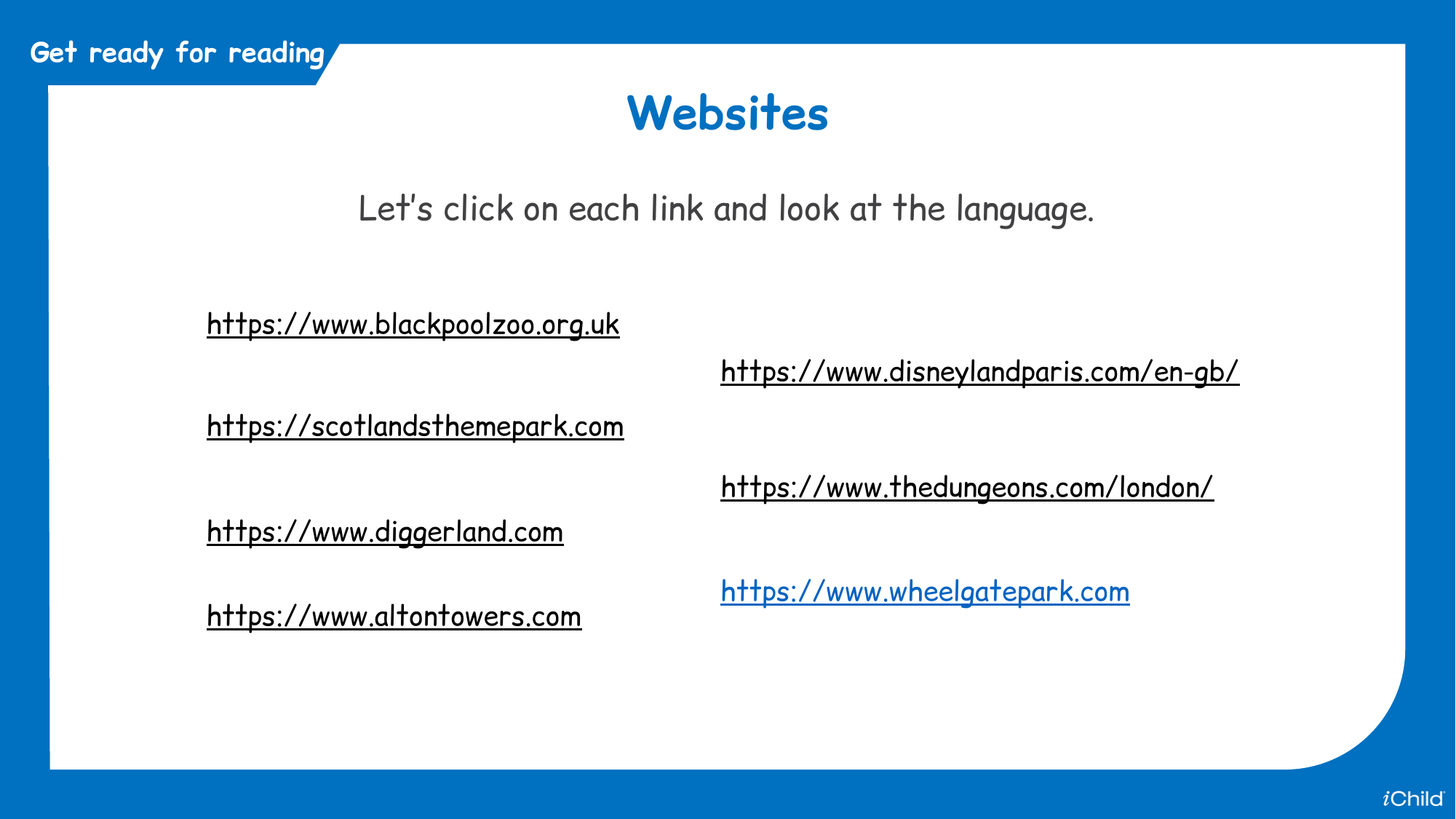

Get ready for reading
Websites
Let’s click on each link and look at the language.
https://www.blackpoolzoo.org.uk
https://www.disneylandparis.com/en-gb/
https://scotlandsthemepark.com
https://www.thedungeons.com/london/
https://www.diggerland.com
https://www.wheelgatepark.com
https://www.altontowers.com